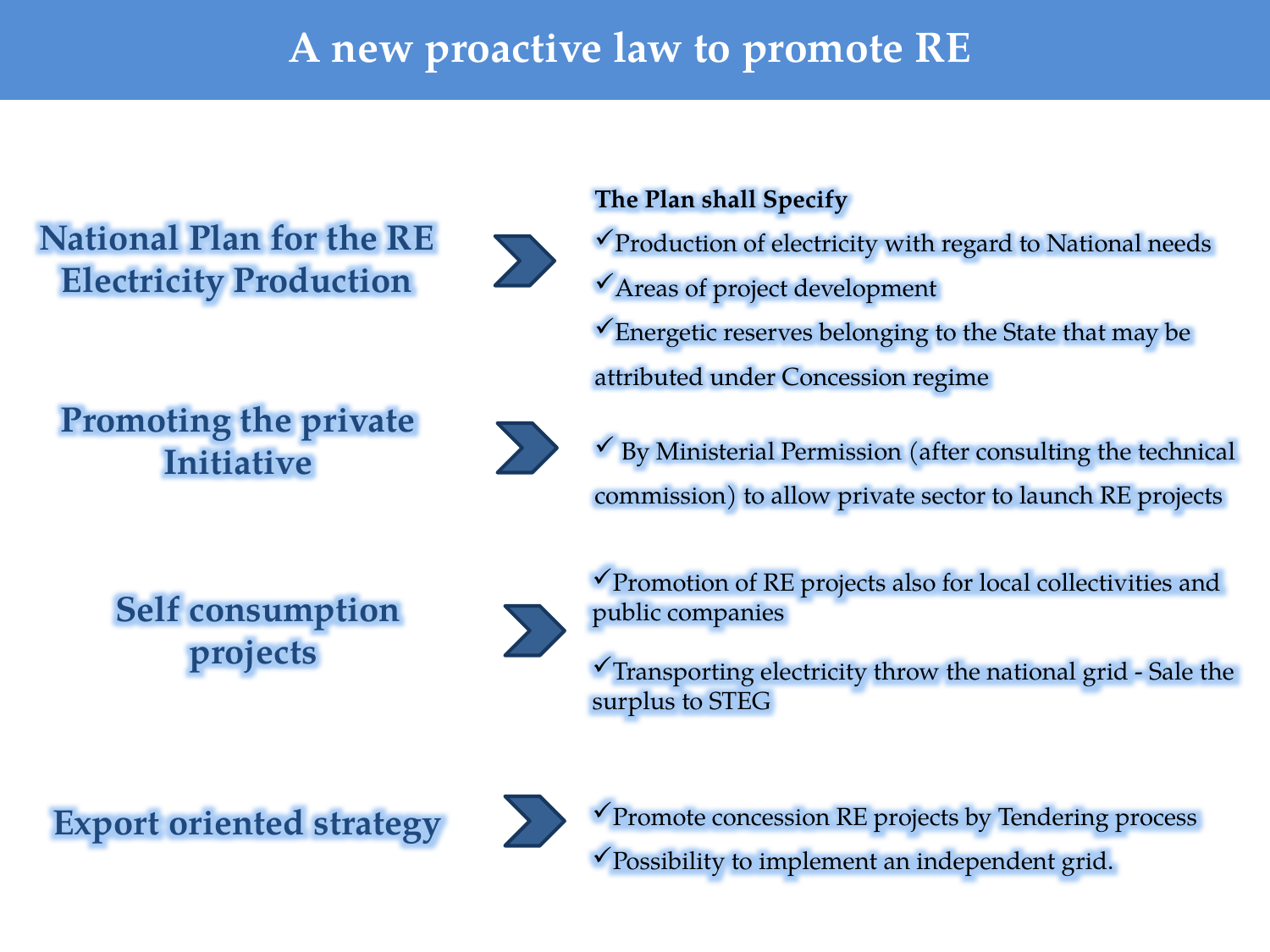

A new proactive law to promote RE
The Plan shall Specify
Production of electricity with regard to National needs
Areas of project development
Energetic reserves belonging to the State that may be attributed under Concession regime
National Plan for the RE Electricity Production

 By Ministerial Permission (after consulting the technical commission) to allow private sector to launch RE projects
Promoting the private Initiative

Promotion of RE projects also for local collectivities and public companies

Transporting electricity throw the national grid - Sale the surplus to STEG
Self consumption projects

Export oriented strategy
Promote concession RE projects by Tendering process
Possibility to implement an independent grid.